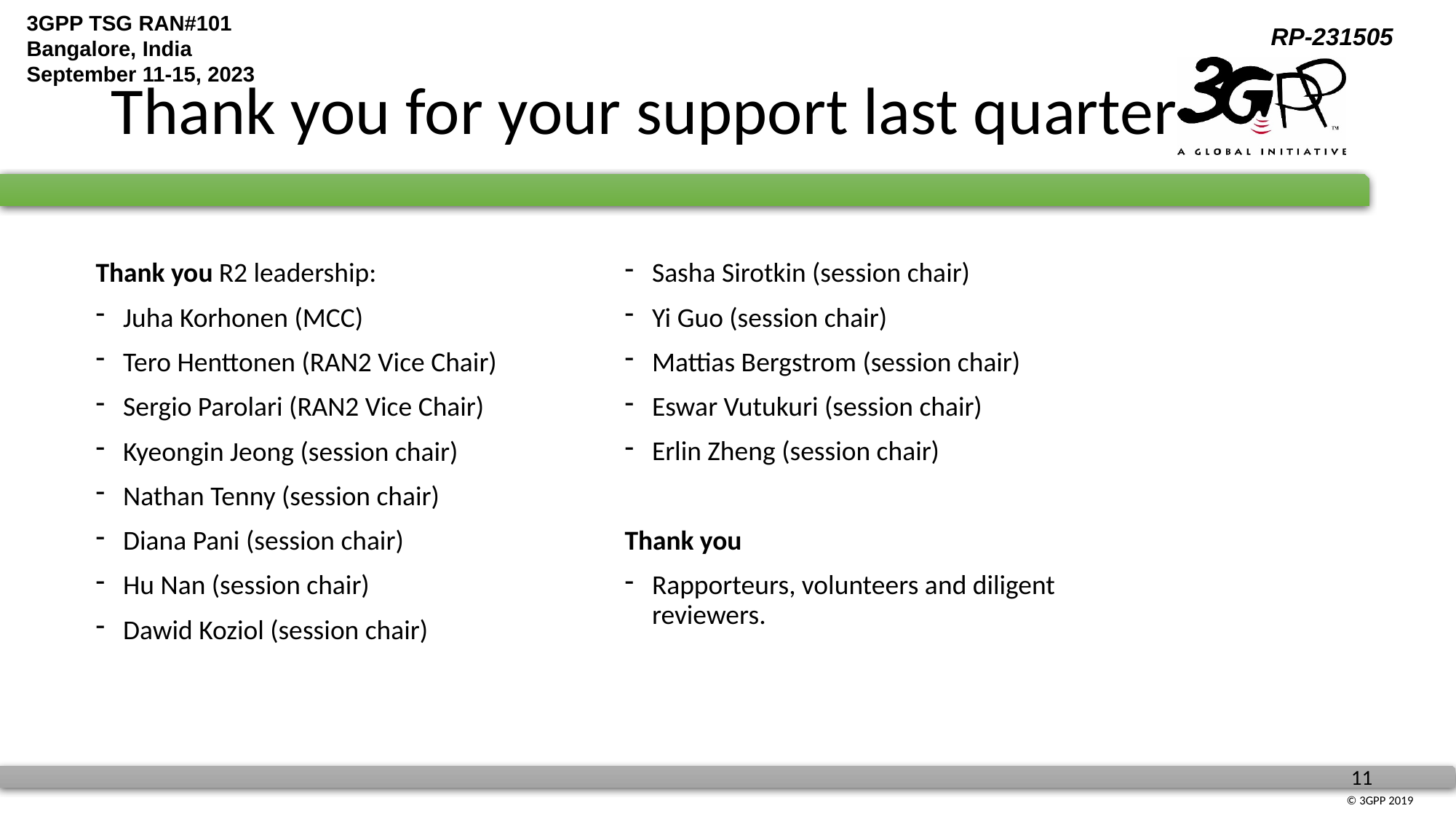

Thank you for your support last quarter
Thank you R2 leadership:
Juha Korhonen (MCC)
Tero Henttonen (RAN2 Vice Chair)
Sergio Parolari (RAN2 Vice Chair)
Kyeongin Jeong (session chair)
Nathan Tenny (session chair)
Diana Pani (session chair)
Hu Nan (session chair)
Dawid Koziol (session chair)
Sasha Sirotkin (session chair)
Yi Guo (session chair)
Mattias Bergstrom (session chair)
Eswar Vutukuri (session chair)
Erlin Zheng (session chair)

Thank you
Rapporteurs, volunteers and diligent reviewers.